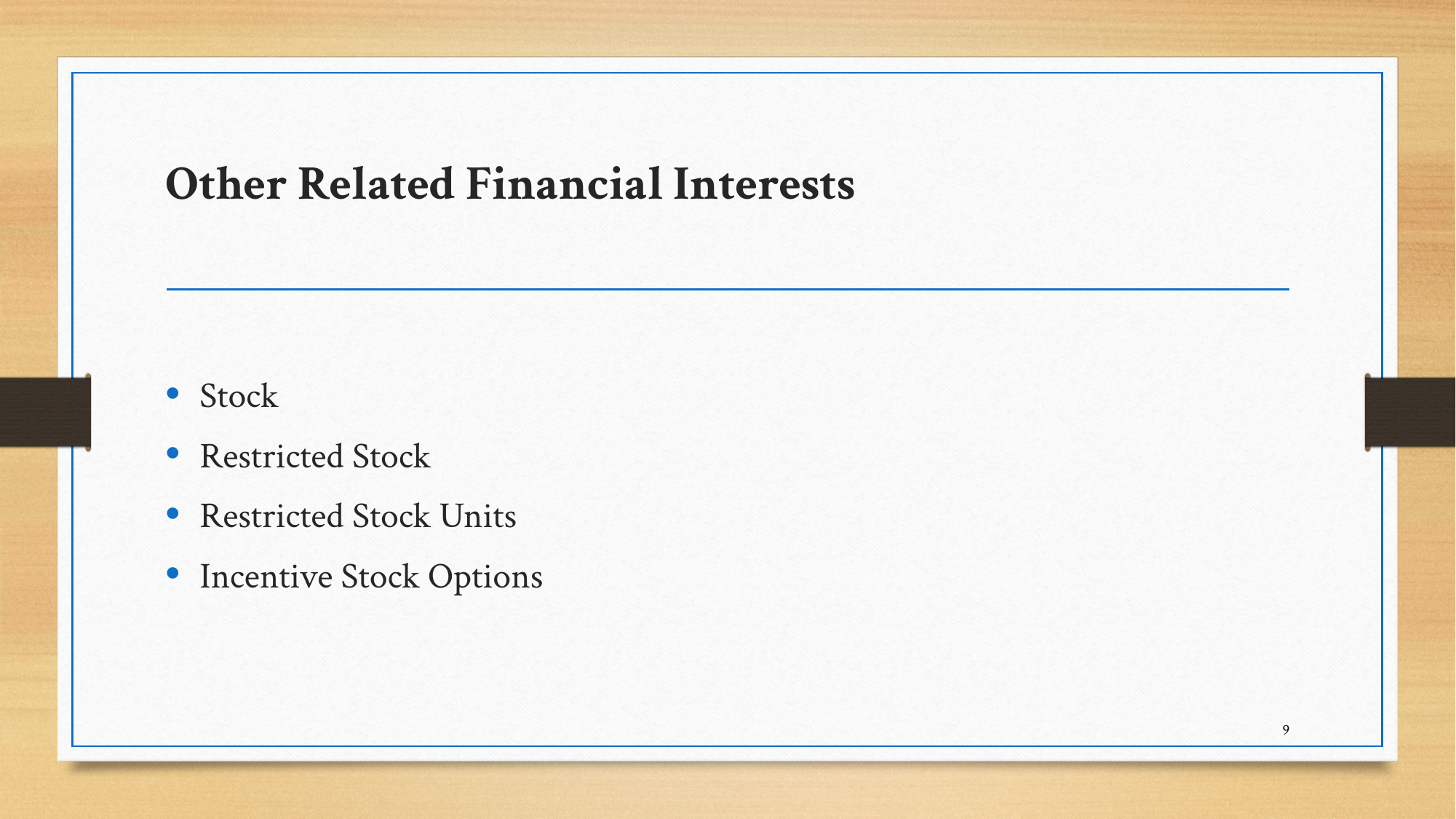

# Other Related Financial Interests

Stock
Restricted Stock
Restricted Stock Units
Incentive Stock Options

9